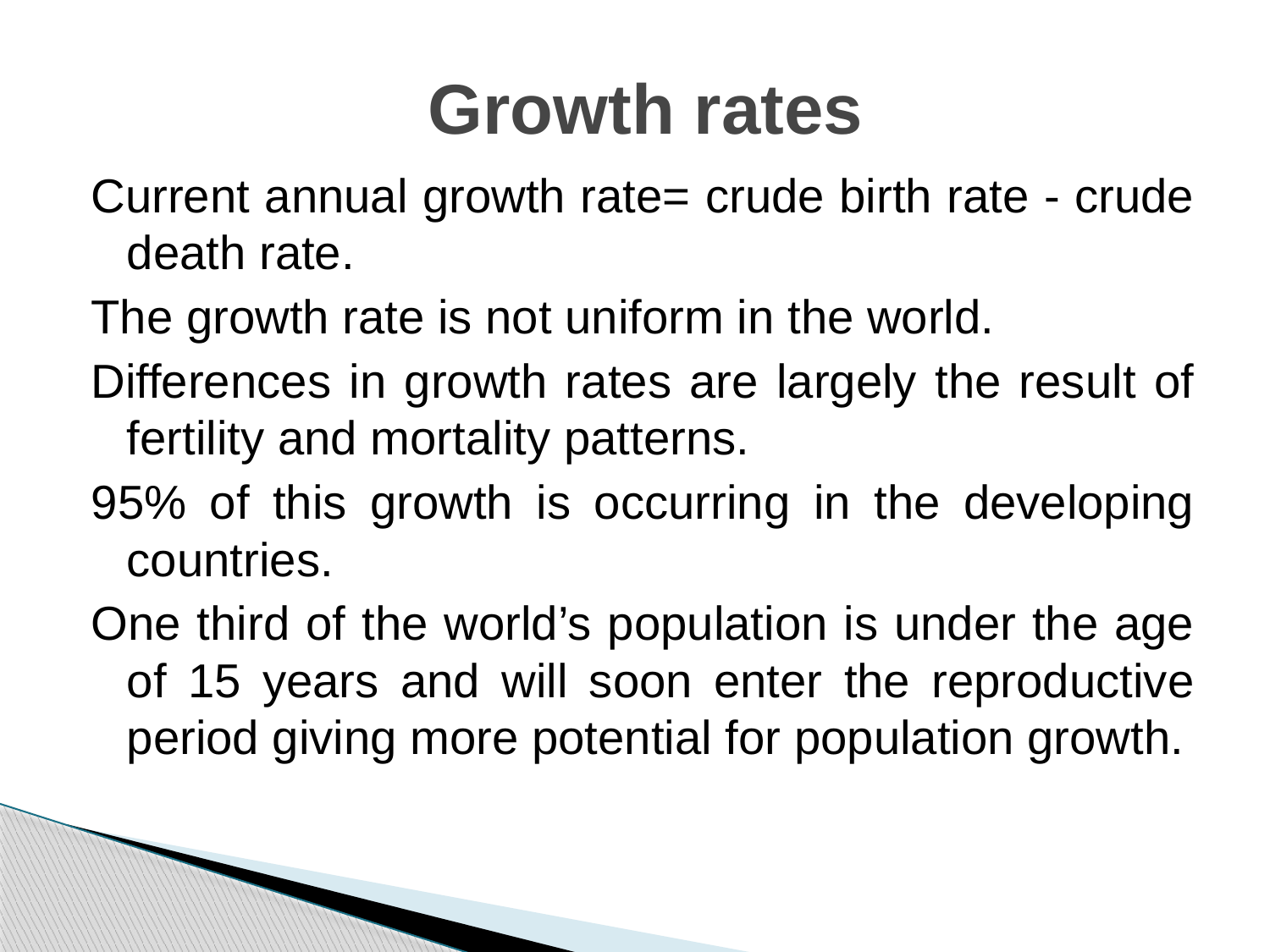

# Growth rates
Current annual growth rate= crude birth rate - crude death rate.
The growth rate is not uniform in the world.
Differences in growth rates are largely the result of fertility and mortality patterns.
95% of this growth is occurring in the developing countries.
One third of the world’s population is under the age of 15 years and will soon enter the reproductive period giving more potential for population growth.